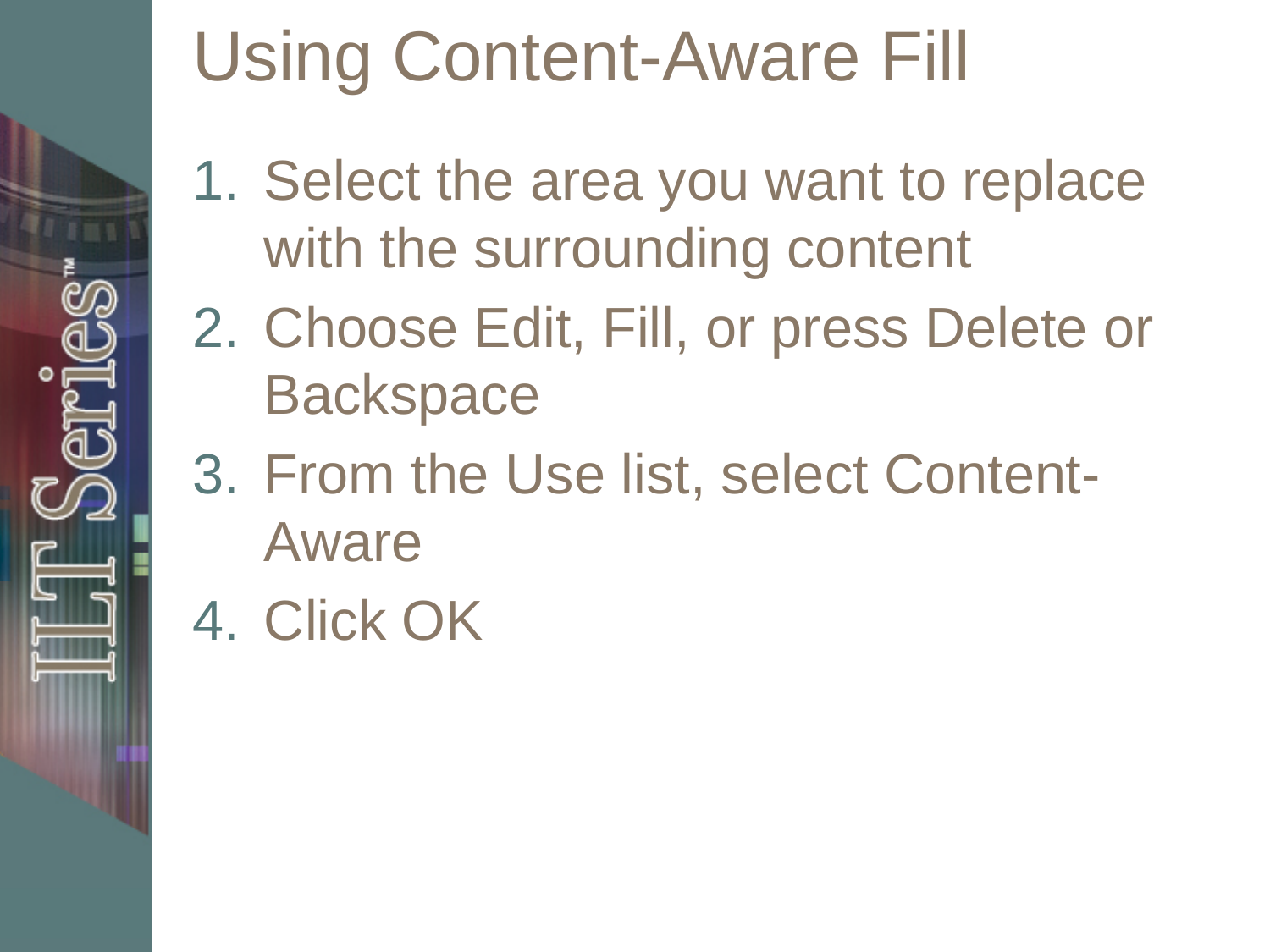

# Using Content-Aware Fill
Select the area you want to replace with the surrounding content
Choose Edit, Fill, or press Delete or Backspace
From the Use list, select Content-Aware
Click OK